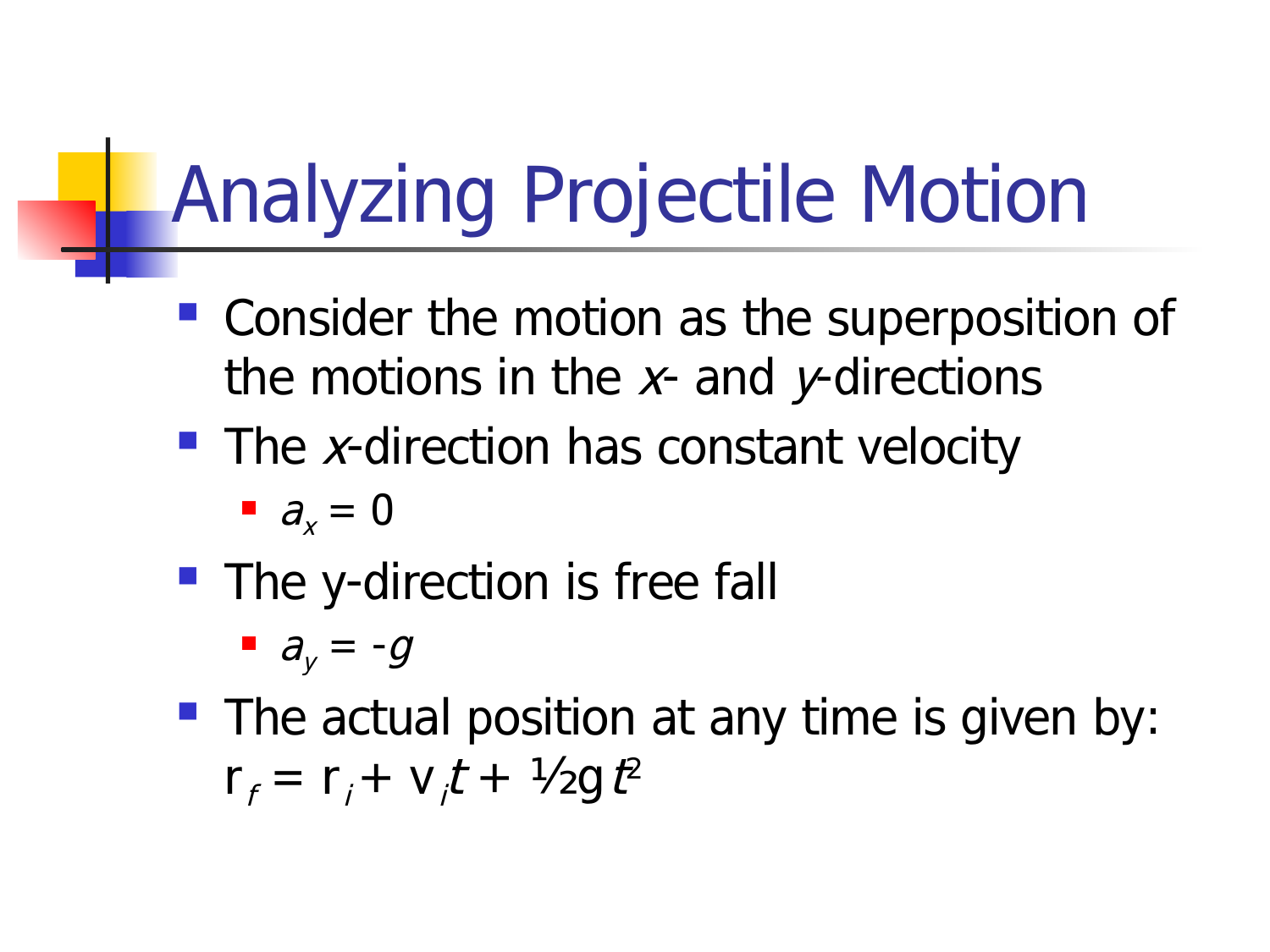

# Analyzing Projectile Motion
Consider the motion as the superposition of the motions in the x- and y-directions
The x-direction has constant velocity
ax = 0
The y-direction is free fall
ay = -g
The actual position at any time is given by:   rf = ri + vit + ½gt2